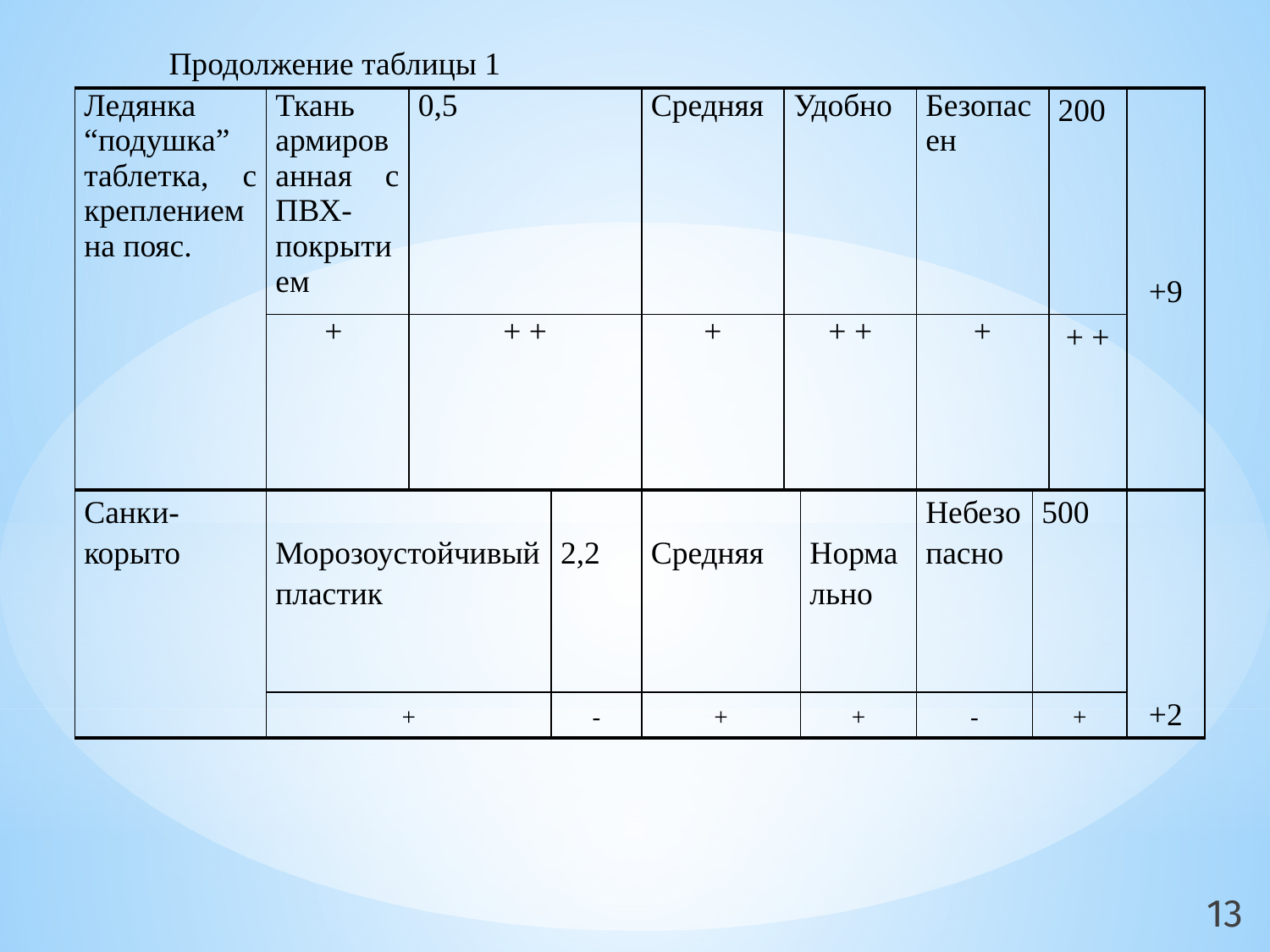

Продолжение таблицы 1
| Ледянка “подушка” таблетка, с креплением на пояс. | Ткань армированная с ПВХ-покрытием | 0,5 |  | Средняя | Удобно |  | Безопасен |  | 200 | +9 |
| --- | --- | --- | --- | --- | --- | --- | --- | --- | --- | --- |
|  | + | + + |  | + | + + |  | + |  | + + |  |
| Санки-корыто | Морозоустойчивый пластик |  | 2,2 | Средняя |  | Нормально | Небезопасно | 500 |  | +2 |
|  | + |  | - | + |  | + | - | + |  |  |
13